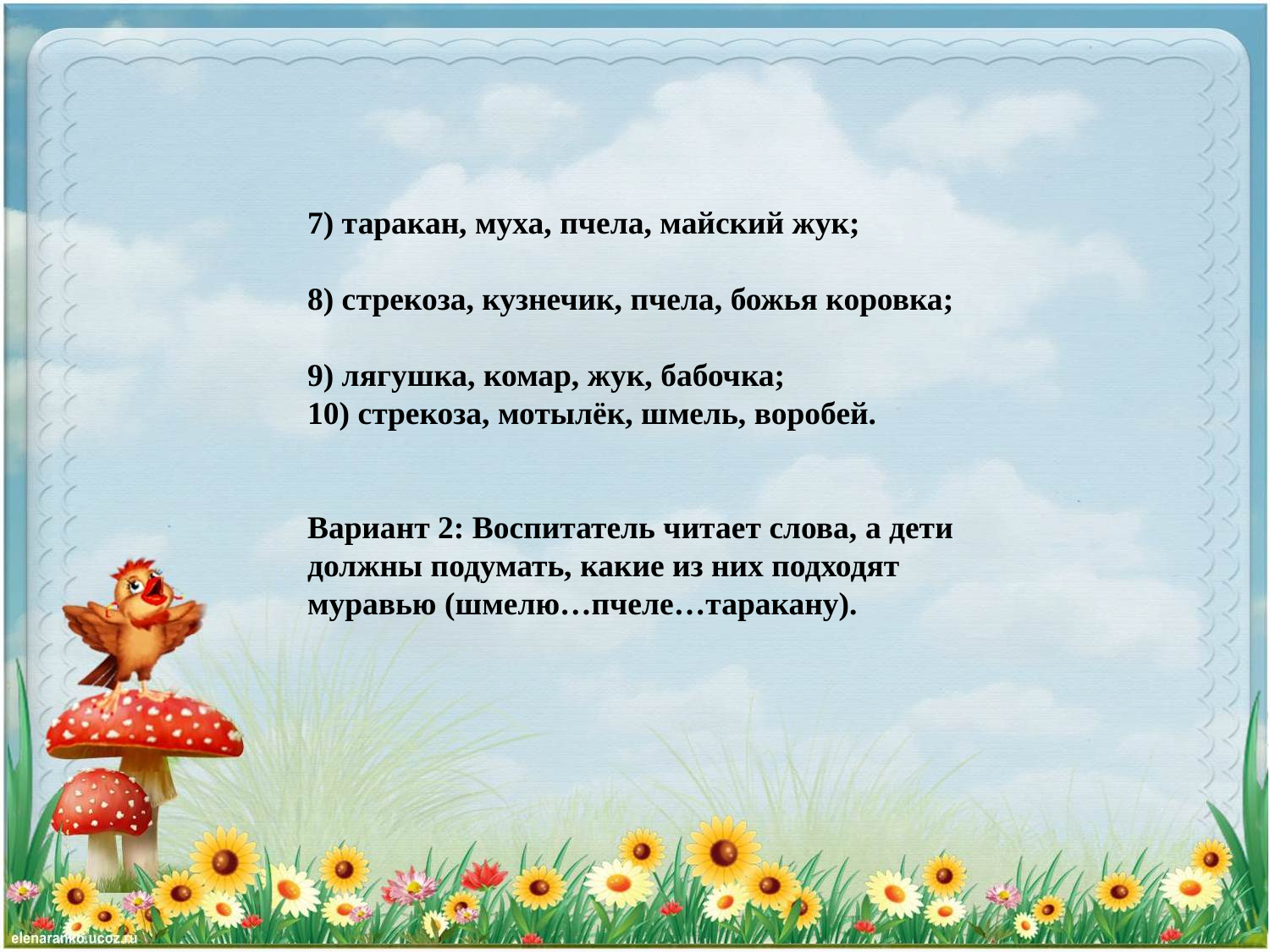

7) таракан, муха, пчела, майский жук;

8) стрекоза, кузнечик, пчела, божья коровка;

9) лягушка, комар, жук, бабочка;
10) стрекоза, мотылёк, шмель, воробей.

Вариант 2: Воспитатель читает слова, а дети должны подумать, какие из них подходят муравью (шмелю…пчеле…таракану).